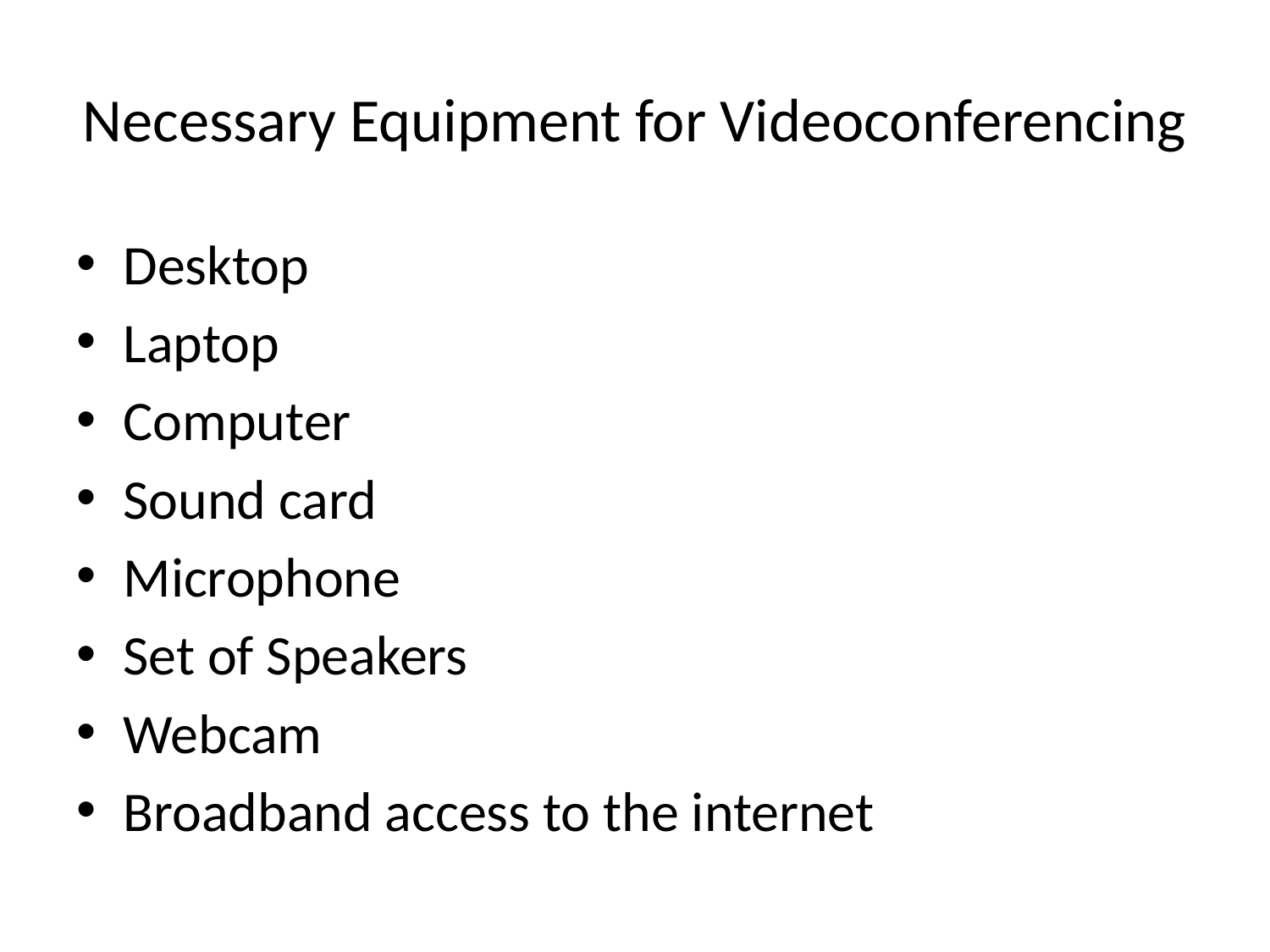

# Necessary Equipment for Videoconferencing
Desktop
Laptop
Computer
Sound card
Microphone
Set of Speakers
Webcam
Broadband access to the internet